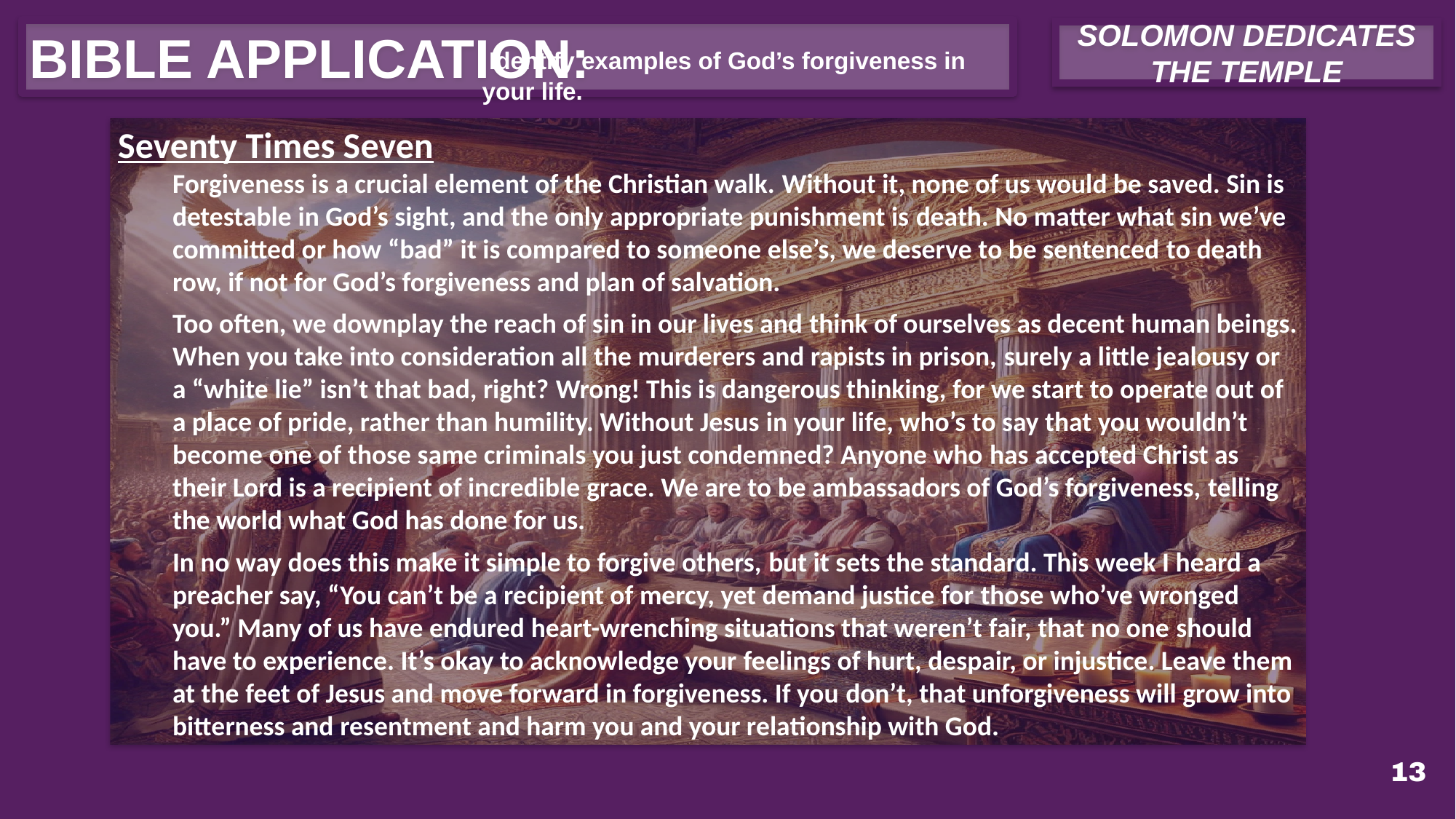

BIBLE APPLICATION:
Solomon Dedicates the Temple
 Identify examples of God’s forgiveness in your life.
Seventy Times Seven
Forgiveness is a crucial element of the Christian walk. Without it, none of us would be saved. Sin is detestable in God’s sight, and the only appropriate punishment is death. No matter what sin we’ve committed or how “bad” it is compared to someone else’s, we deserve to be sentenced to death row, if not for God’s forgiveness and plan of salvation.

Too often, we downplay the reach of sin in our lives and think of ourselves as decent human beings. When you take into consideration all the murderers and rapists in prison, surely a little jealousy or a “white lie” isn’t that bad, right? Wrong! This is dangerous thinking, for we start to operate out of a place of pride, rather than humility. Without Jesus in your life, who’s to say that you wouldn’t become one of those same criminals you just condemned? Anyone who has accepted Christ as their Lord is a recipient of incredible grace. We are to be ambassadors of God’s forgiveness, telling the world what God has done for us.

In no way does this make it simple to forgive others, but it sets the standard. This week I heard a preacher say, “You can’t be a recipient of mercy, yet demand justice for those who’ve wronged you.” Many of us have endured heart-wrenching situations that weren’t fair, that no one should have to experience. It’s okay to acknowledge your feelings of hurt, despair, or injustice. Leave them at the feet of Jesus and move forward in forgiveness. If you don’t, that unforgiveness will grow into bitterness and resentment and harm you and your relationship with God.
13